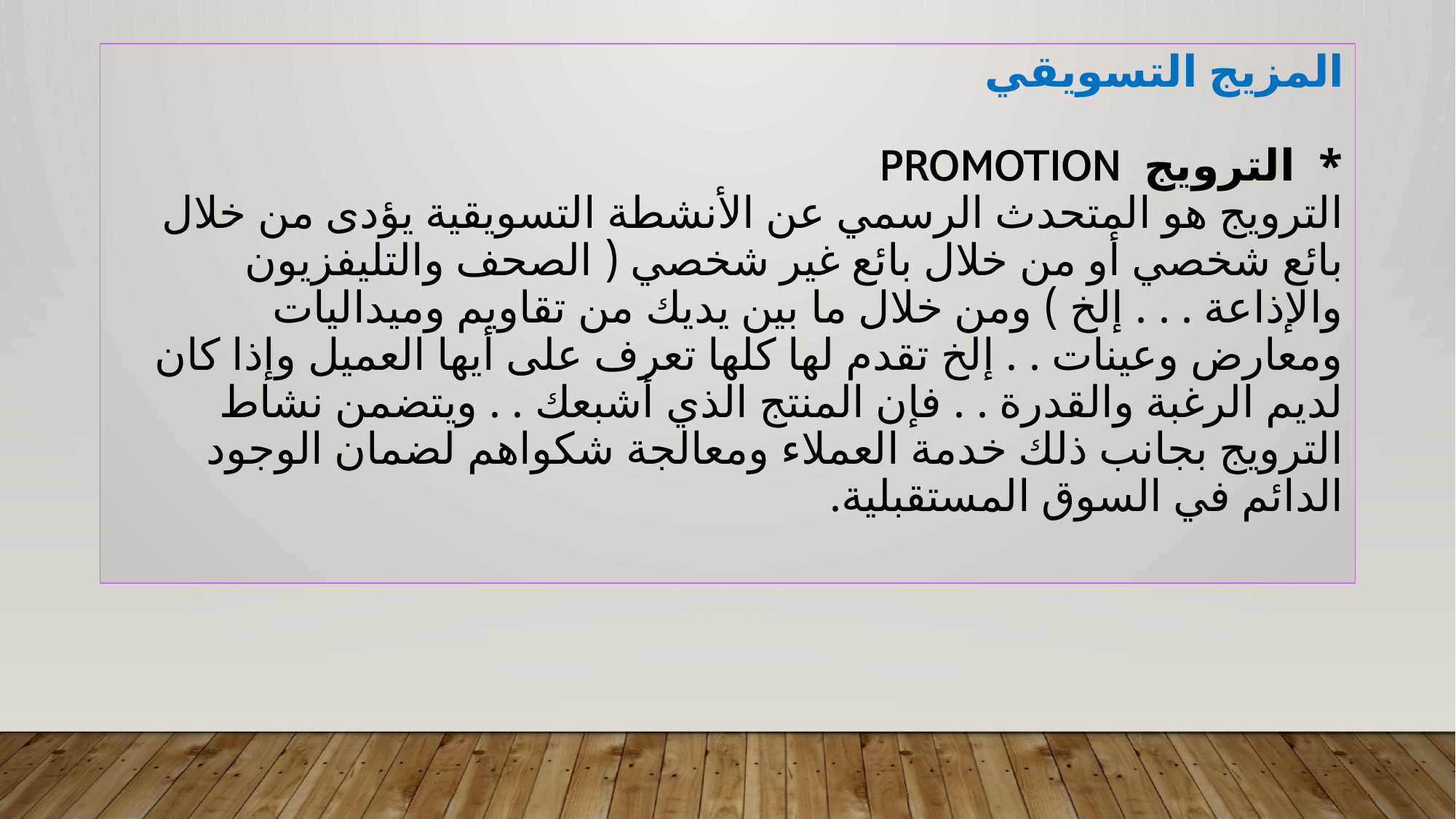

# المزيج التسويقي *  الترويج  Promotion الترويج هو المتحدث الرسمي عن الأنشطة التسويقية يؤدى من خلال بائع شخصي أو من خلال بائع غير شخصي ( الصحف والتليفزيون والإذاعة . . . إلخ ) ومن خلال ما بين يديك من تقاويم وميداليات ومعارض وعينات . . إلخ تقدم لها كلها تعرف على أيها العميل وإذا كان لديم الرغبة والقدرة . . فإن المنتج الذي أشبعك . . ويتضمن نشاط الترويج بجانب ذلك خدمة العملاء ومعالجة شكواهم لضمان الوجود الدائم في السوق المستقبلية.